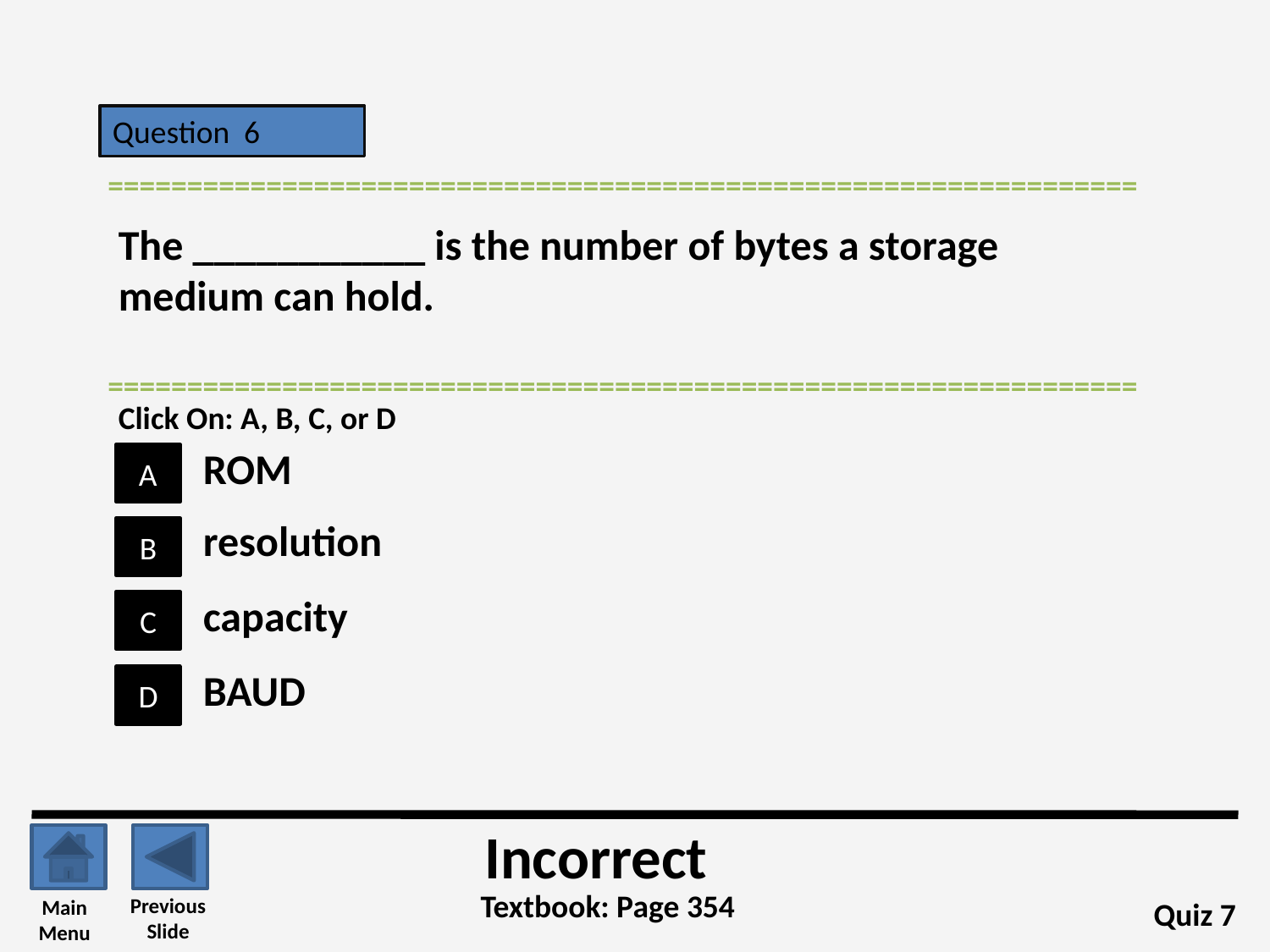

Question  6
=================================================================
The ___________ is the number of bytes a storage medium can hold.
=================================================================
Click On: A, B, C, or D

ROM
A
resolution
B
capacity
C
BAUD
D
Incorrect

Textbook: Page 354
Previous
Slide
Main
Menu
Quiz 7